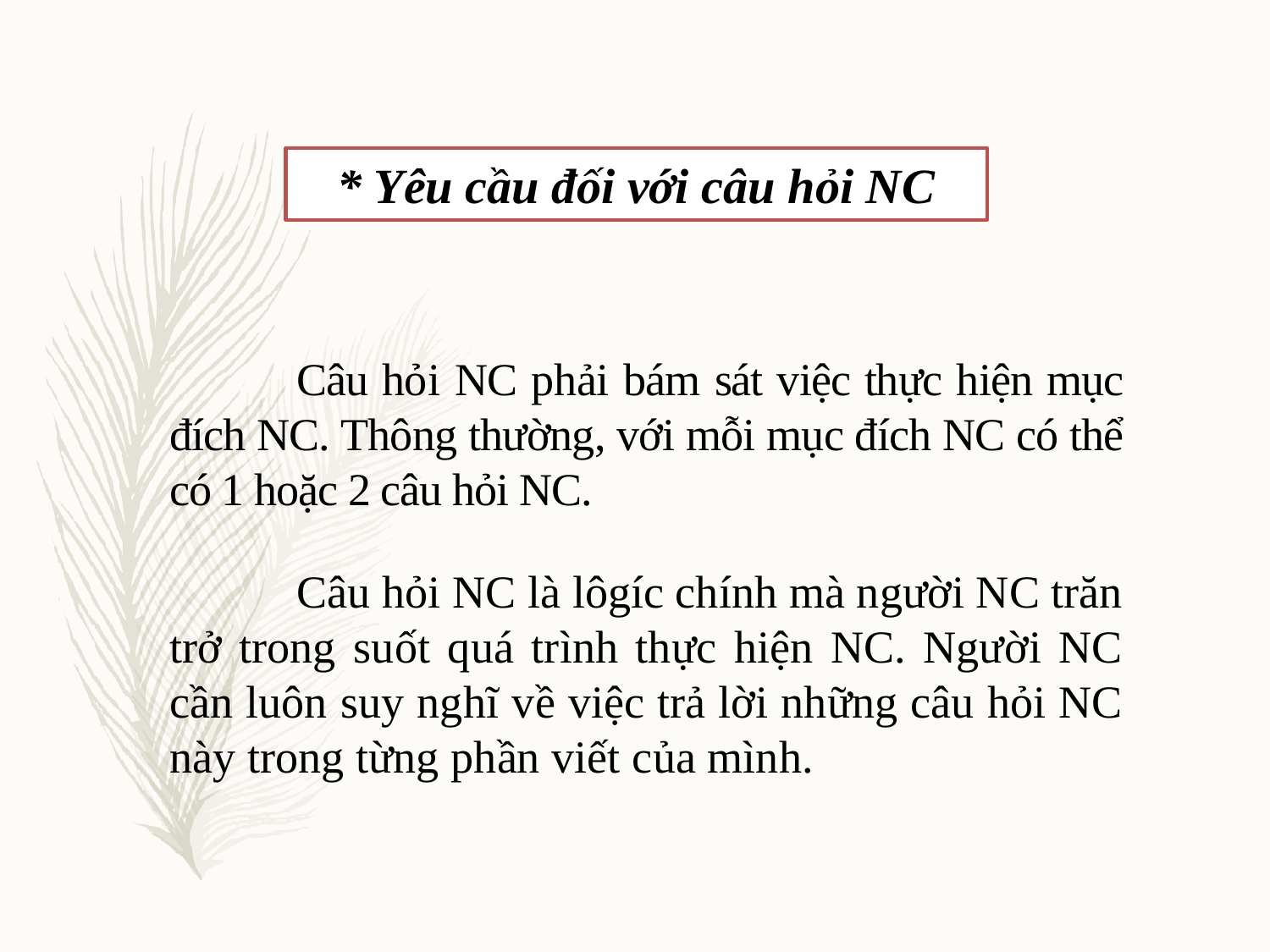

* Yêu cầu đối với câu hỏi NC
	Câu hỏi NC phải bám sát việc thực hiện mục đích NC. Thông thường, với mỗi mục đích NC có thể có 1 hoặc 2 câu hỏi NC.
	Câu hỏi NC là lôgíc chính mà người NC trăn trở trong suốt quá trình thực hiện NC. Người NC cần luôn suy nghĩ về việc trả lời những câu hỏi NC này trong từng phần viết của mình.